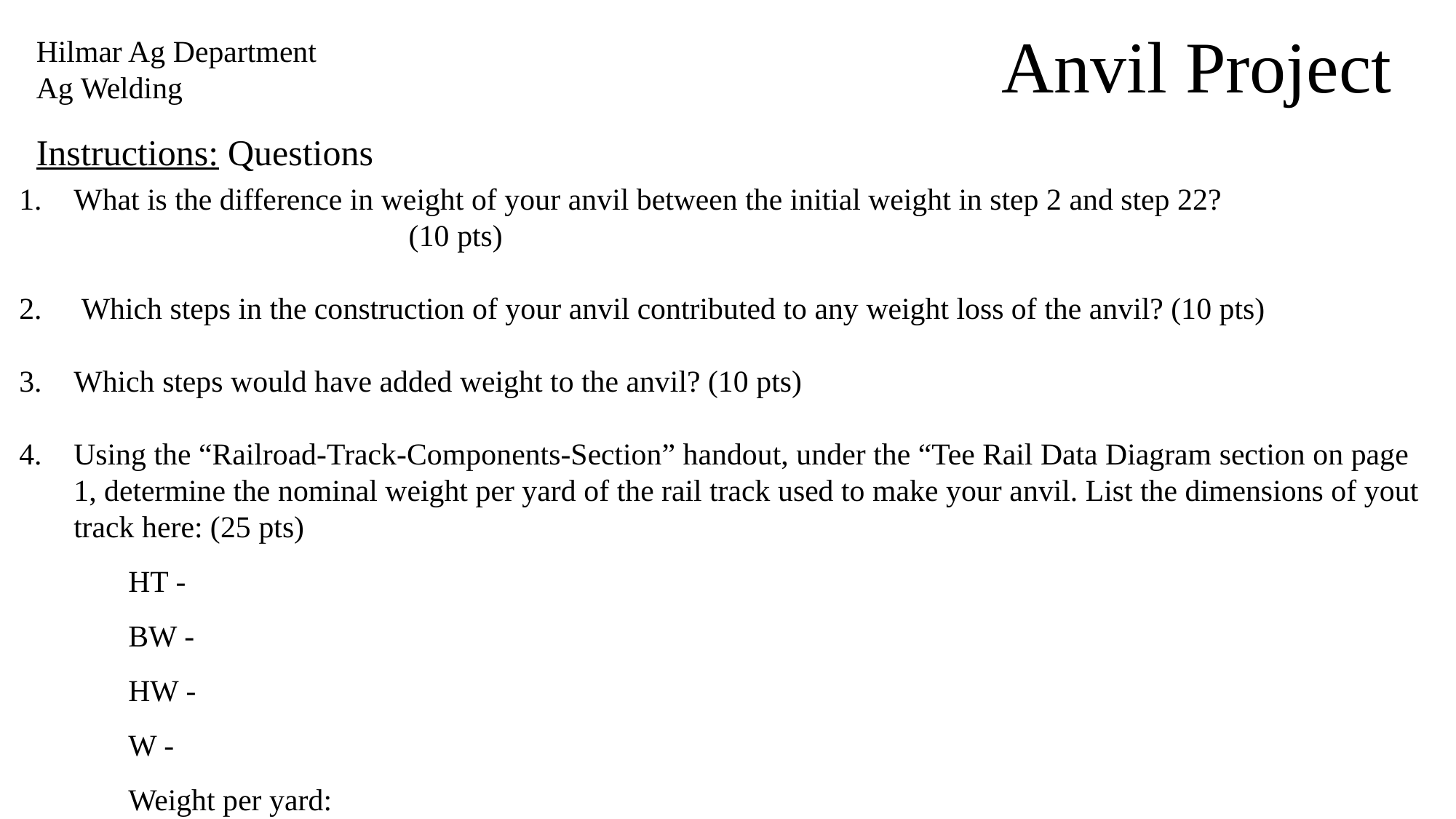

# Hilmar Ag Department Ag Welding
Anvil Project
Instructions: Questions
What is the difference in weight of your anvil between the initial weight in step 2 and step 22? 					 (10 pts)

 Which steps in the construction of your anvil contributed to any weight loss of the anvil? (10 pts)

Which steps would have added weight to the anvil? (10 pts)

Using the “Railroad-Track-Components-Section” handout, under the “Tee Rail Data Diagram section on page 1, determine the nominal weight per yard of the rail track used to make your anvil. List the dimensions of yout track here: (25 pts)
	HT -
	BW -
	HW -
	W -
	Weight per yard: